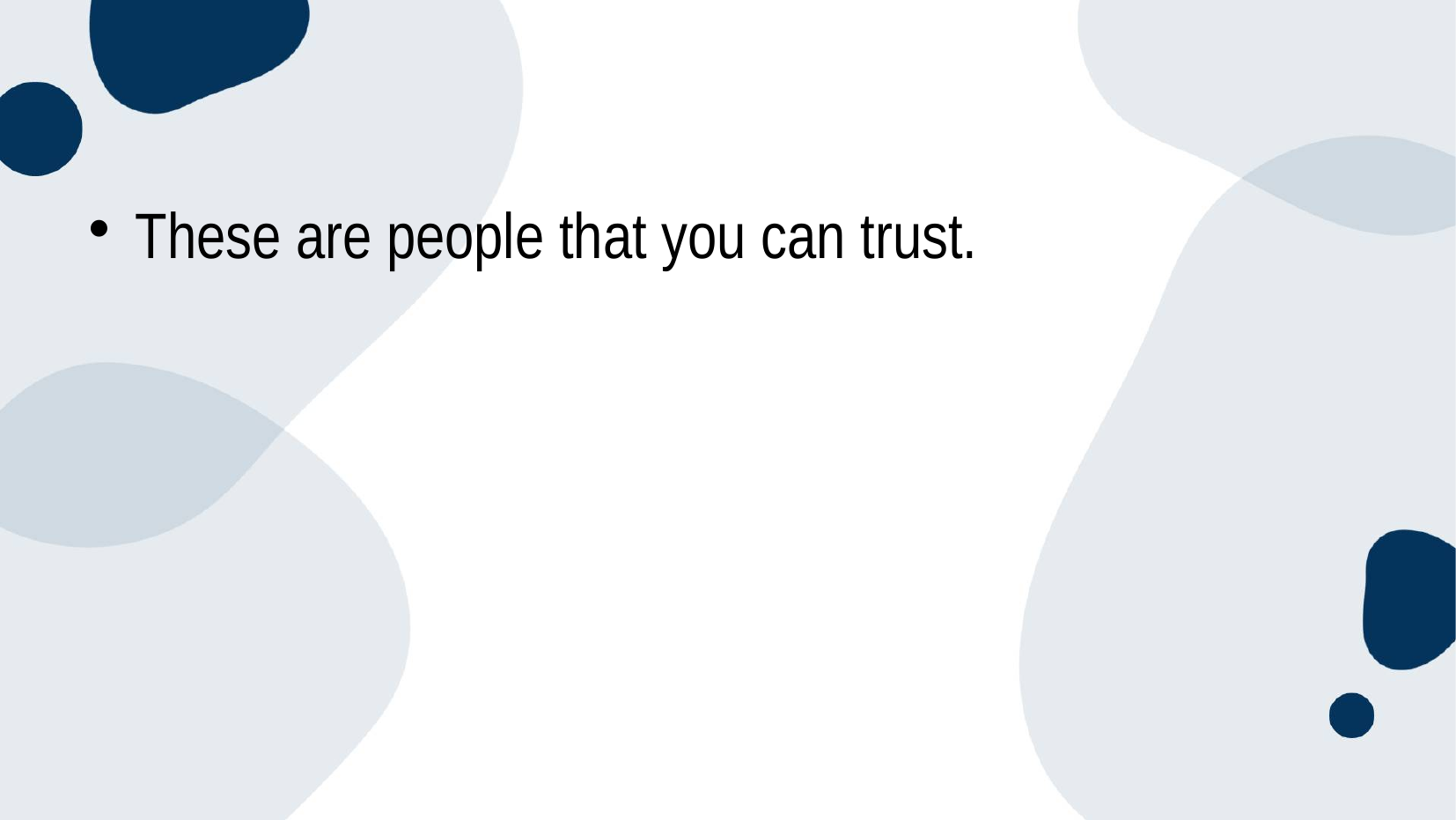

#
These are people that you can trust.